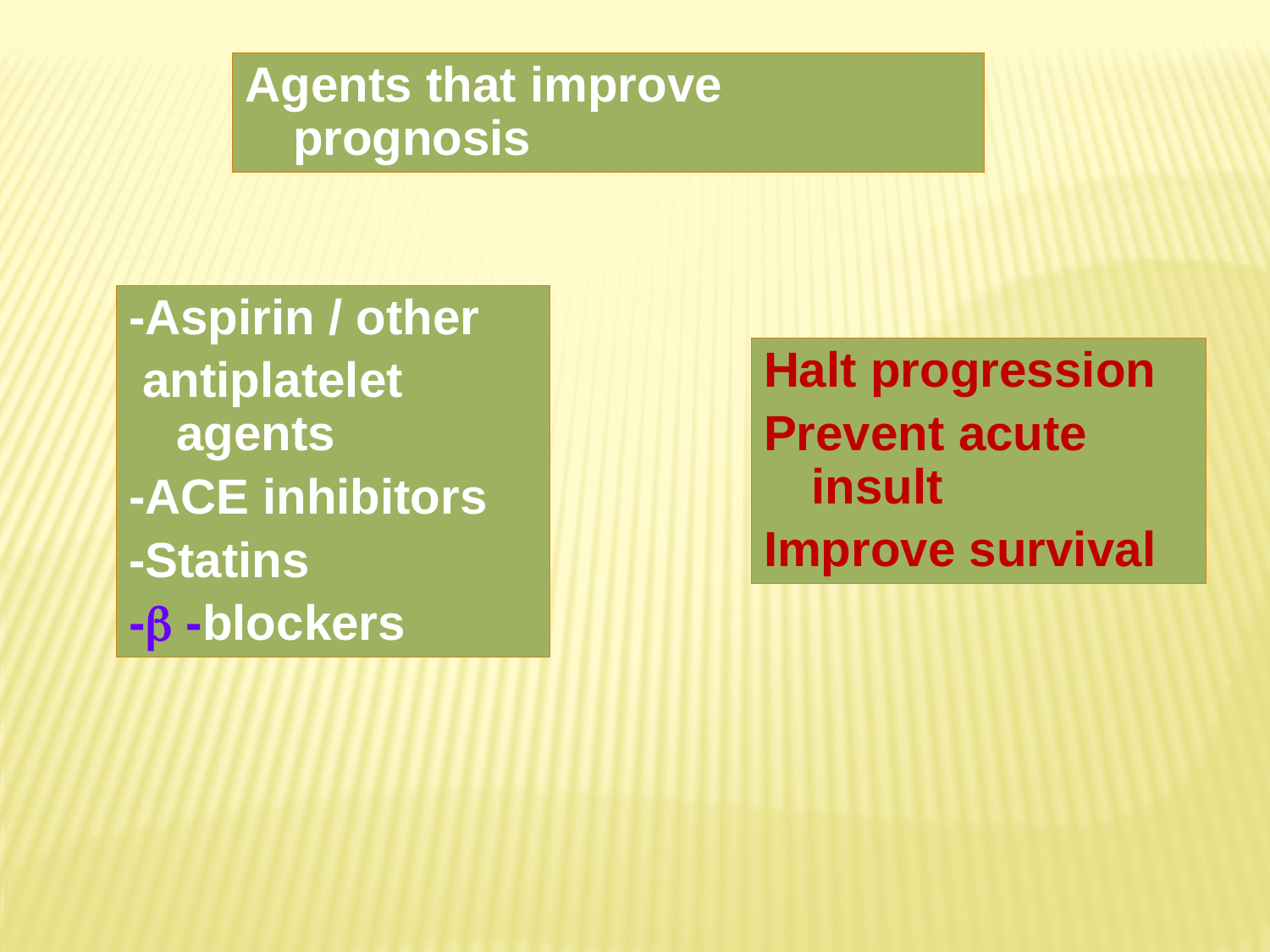

Agents that improve prognosis
-Aspirin / other
 antiplatelet agents
-ACE inhibitors
-Statins
-β -blockers
Halt progression
Prevent acute insult
Improve survival